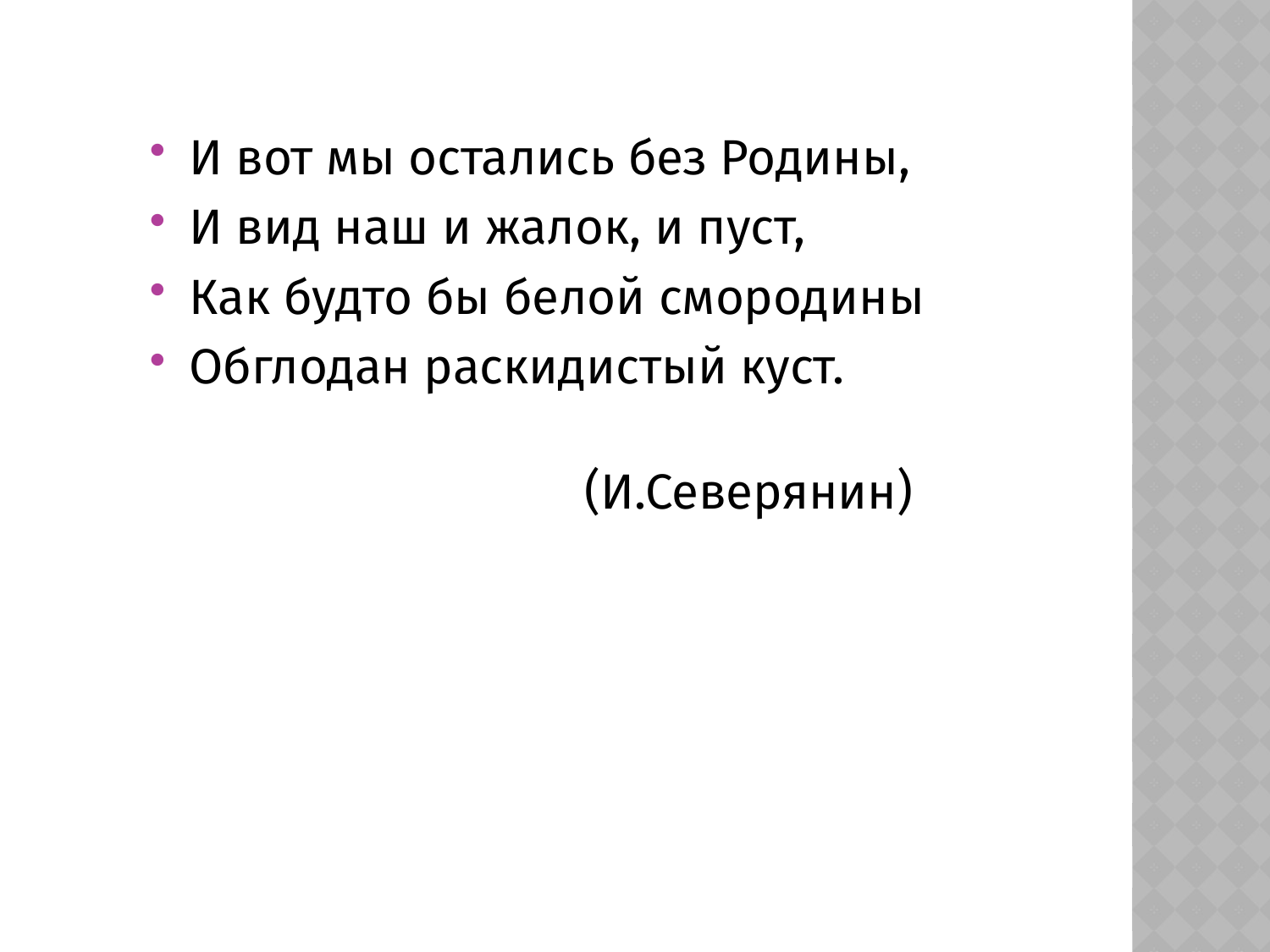

#
И вот мы остались без Родины,
И вид наш и жалок, и пуст,
Как будто бы белой смородины
Обглодан раскидистый куст.
                                                                                         (И.Северянин)